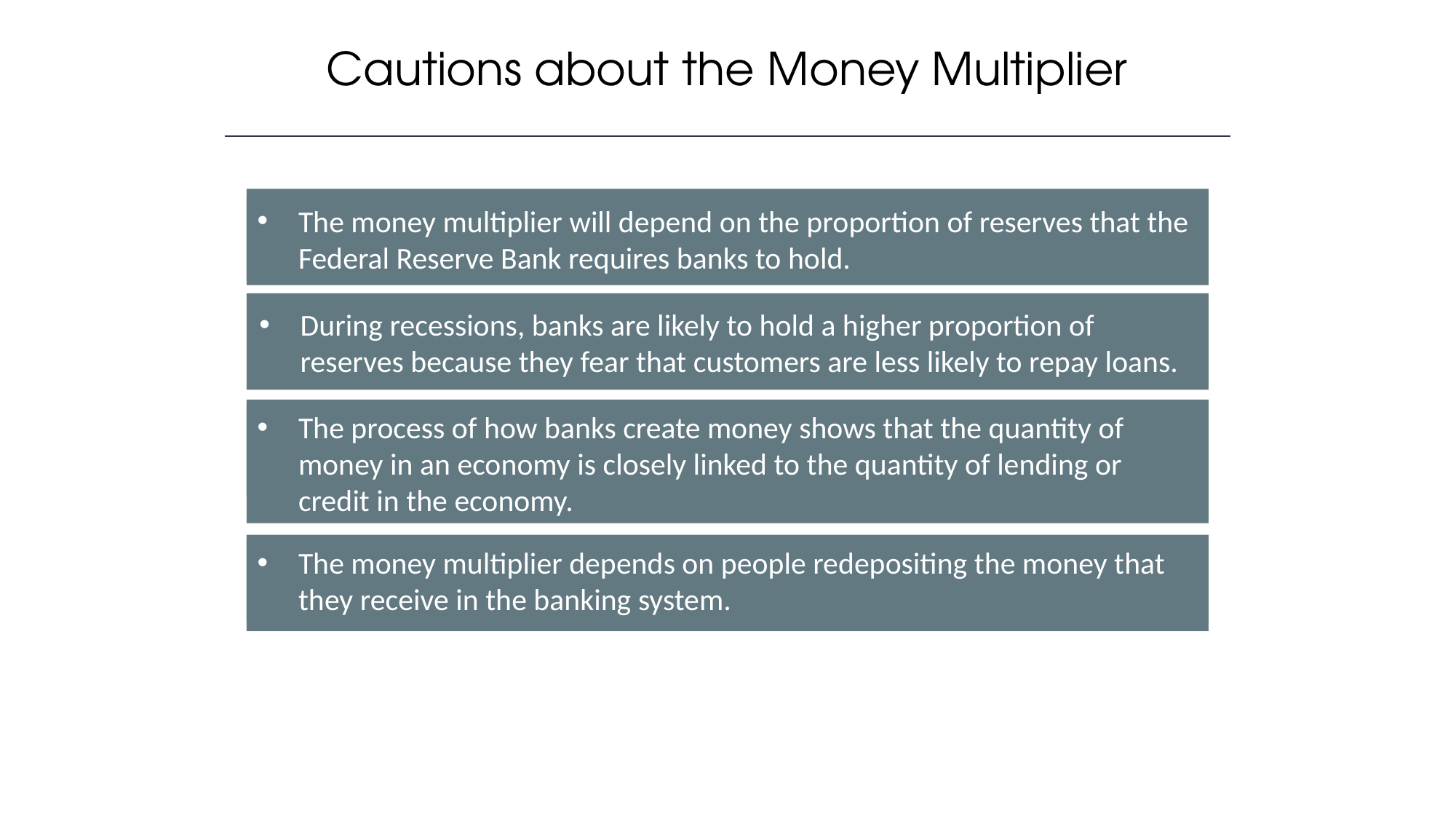

Cautions about the Money Multiplier

The money multiplier will depend on the proportion of reserves that the Federal Reserve Bank requires banks to hold.

During recessions, banks are likely to hold a higher proportion of reserves because they fear that customers are less likely to repay loans.

The process of how banks create money shows that the quantity of money in an economy is closely linked to the quantity of lending or credit in the economy.

The money multiplier depends on people redepositing the money that they receive in the banking system.